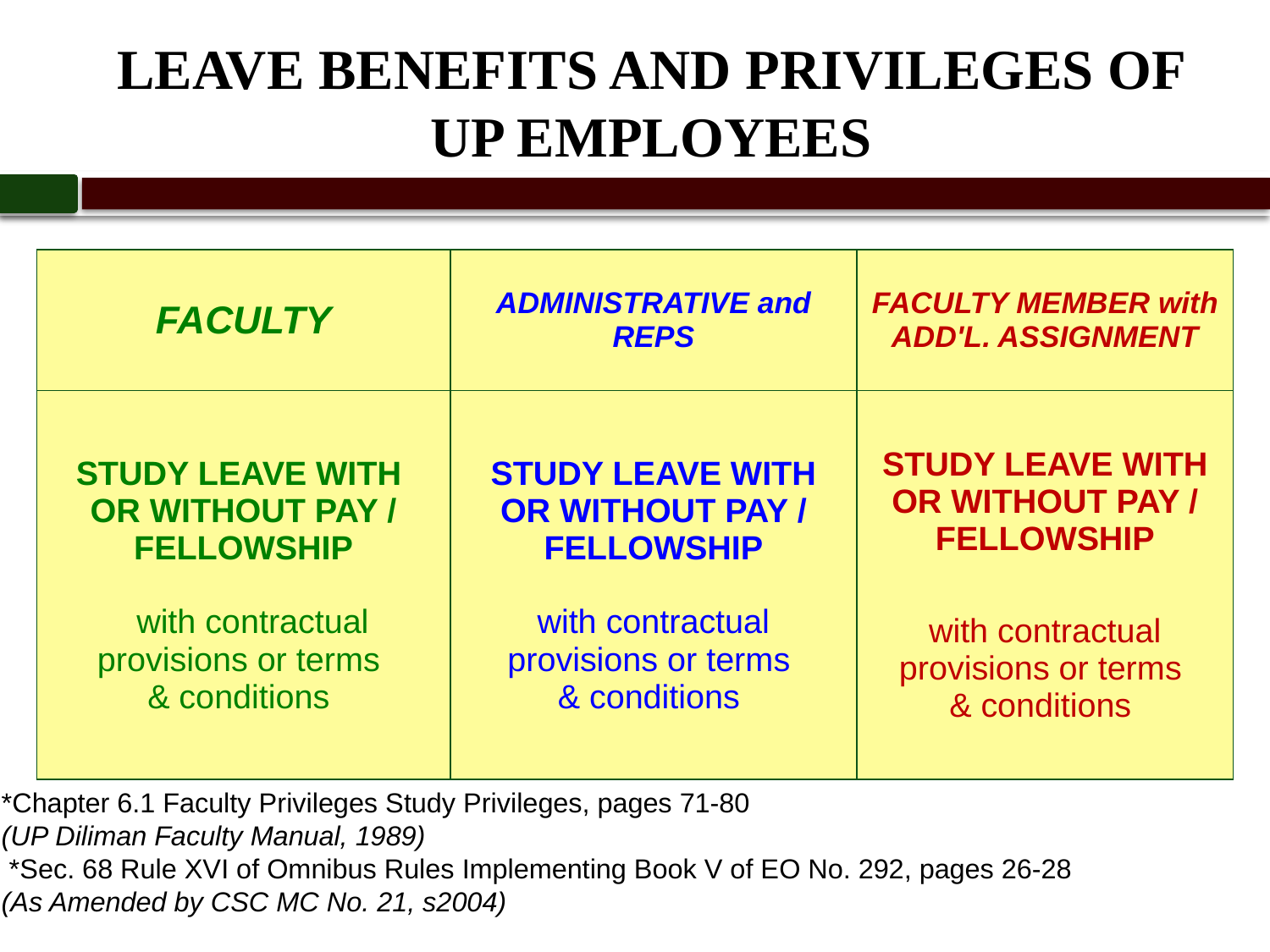

# LEAVE BENEFITS AND PRIVILEGES OF UP EMPLOYEES
| FACULTY | ADMINISTRATIVE and REPS | FACULTY MEMBER with ADD'L. ASSIGNMENT |
| --- | --- | --- |
| STUDY LEAVE WITH OR WITHOUT PAY / FELLOWSHIP with contractual provisions or terms & conditions | STUDY LEAVE WITH OR WITHOUT PAY / FELLOWSHIP with contractual provisions or terms & conditions | STUDY LEAVE WITH OR WITHOUT PAY / FELLOWSHIP with contractual provisions or terms & conditions |
*Chapter 6.1 Faculty Privileges Study Privileges, pages 71-80
(UP Diliman Faculty Manual, 1989)
 *Sec. 68 Rule XVI of Omnibus Rules Implementing Book V of EO No. 292, pages 26-28
(As Amended by CSC MC No. 21, s2004)